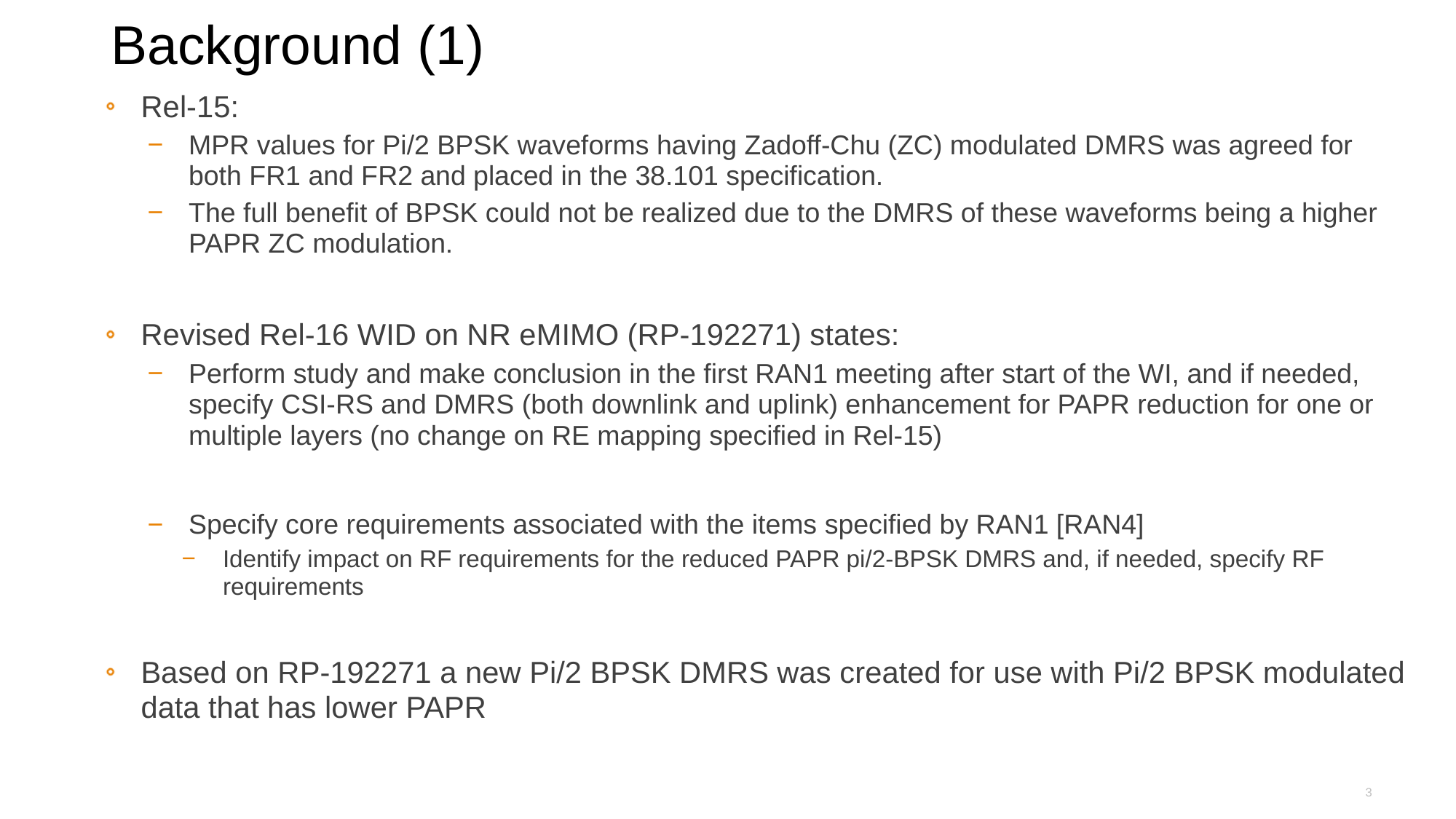

# Background (1)
Rel-15:
MPR values for Pi/2 BPSK waveforms having Zadoff-Chu (ZC) modulated DMRS was agreed for both FR1 and FR2 and placed in the 38.101 specification.
The full benefit of BPSK could not be realized due to the DMRS of these waveforms being a higher PAPR ZC modulation.

Revised Rel-16 WID on NR eMIMO (RP-192271) states:
Perform study and make conclusion in the first RAN1 meeting after start of the WI, and if needed, specify CSI-RS and DMRS (both downlink and uplink) enhancement for PAPR reduction for one or multiple layers (no change on RE mapping specified in Rel-15)

Specify core requirements associated with the items specified by RAN1 [RAN4]
Identify impact on RF requirements for the reduced PAPR pi/2-BPSK DMRS and, if needed, specify RF requirements

Based on RP-192271 a new Pi/2 BPSK DMRS was created for use with Pi/2 BPSK modulated data that has lower PAPR